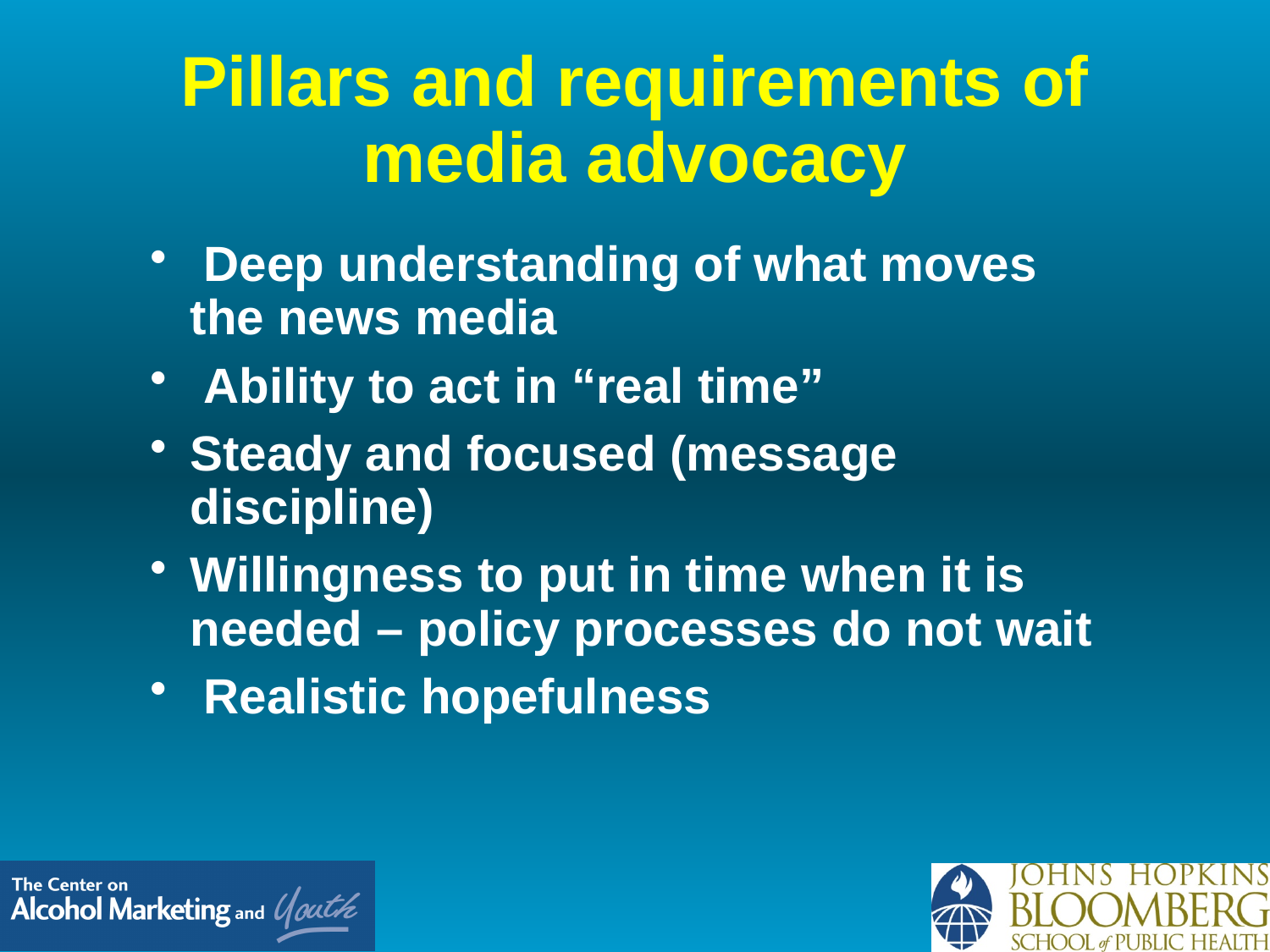

# Pillars and requirements of media advocacy
 Deep understanding of what moves the news media
 Ability to act in “real time”
Steady and focused (message discipline)
Willingness to put in time when it is needed – policy processes do not wait
 Realistic hopefulness